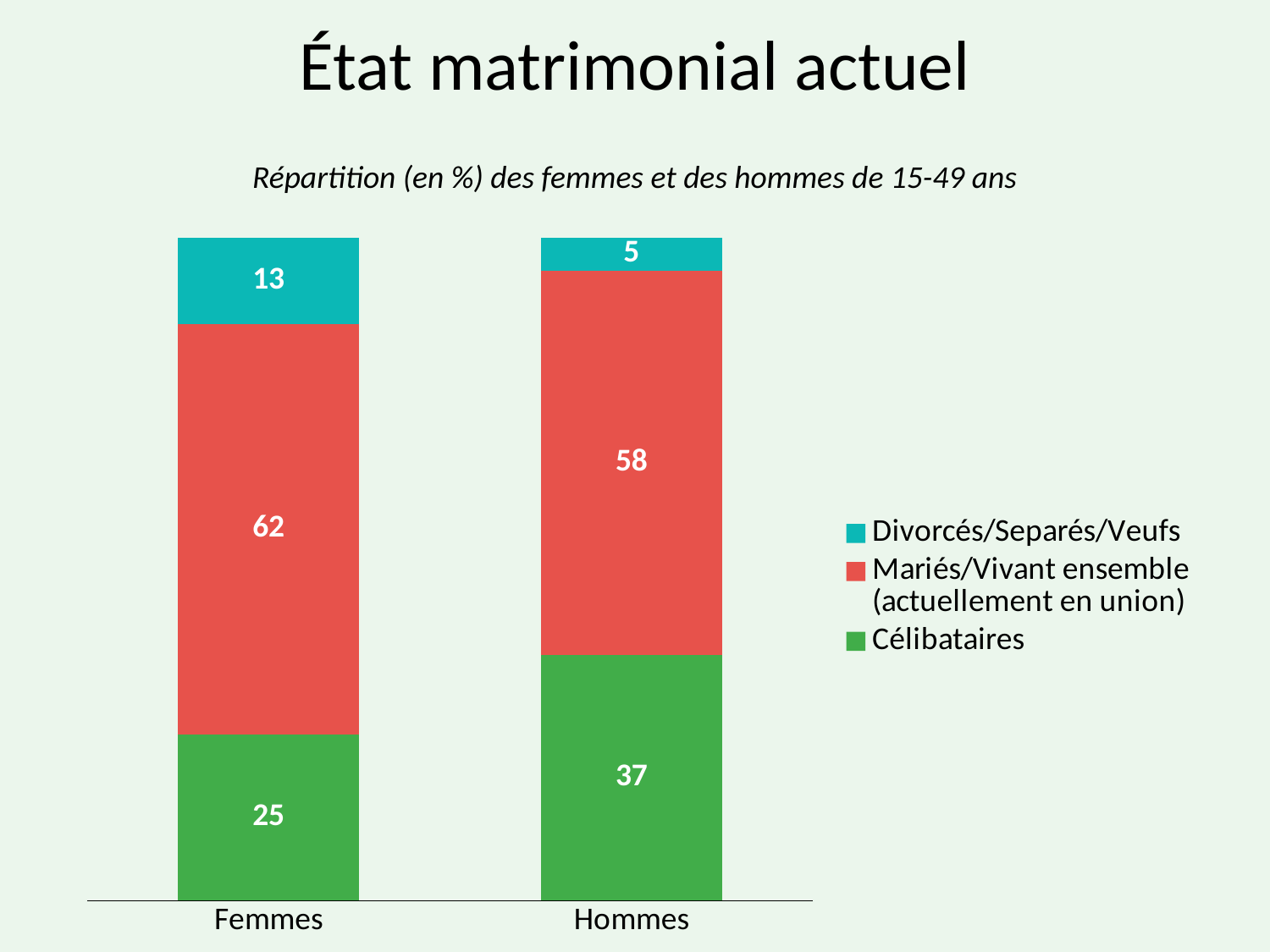

# État matrimonial actuel
Répartition (en %) des femmes et des hommes de 15-49 ans

### Chart

| Category | Célibataires | Mariés/Vivant ensemble (actuellement en union) | Divorcés/Separés/Veufs |
|---|---|---|---|
| Femmes | 25.0 | 62.0 | 13.0 |
| Hommes | 37.0 | 58.0 | 5.0 |